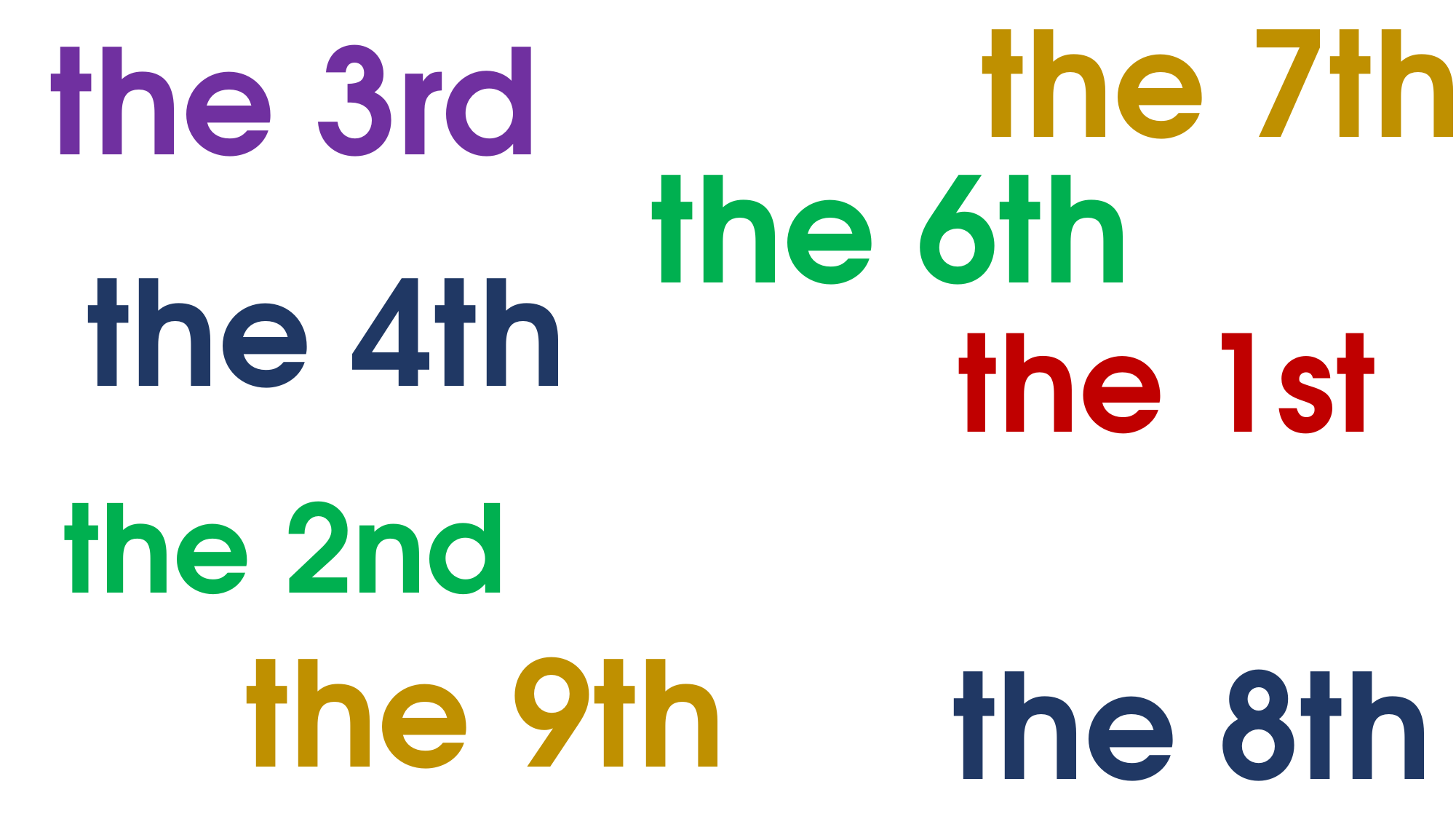

the 7th
the 3rd
the 6th
the 4th
the 1st
the 2nd
the 9th
the 8th